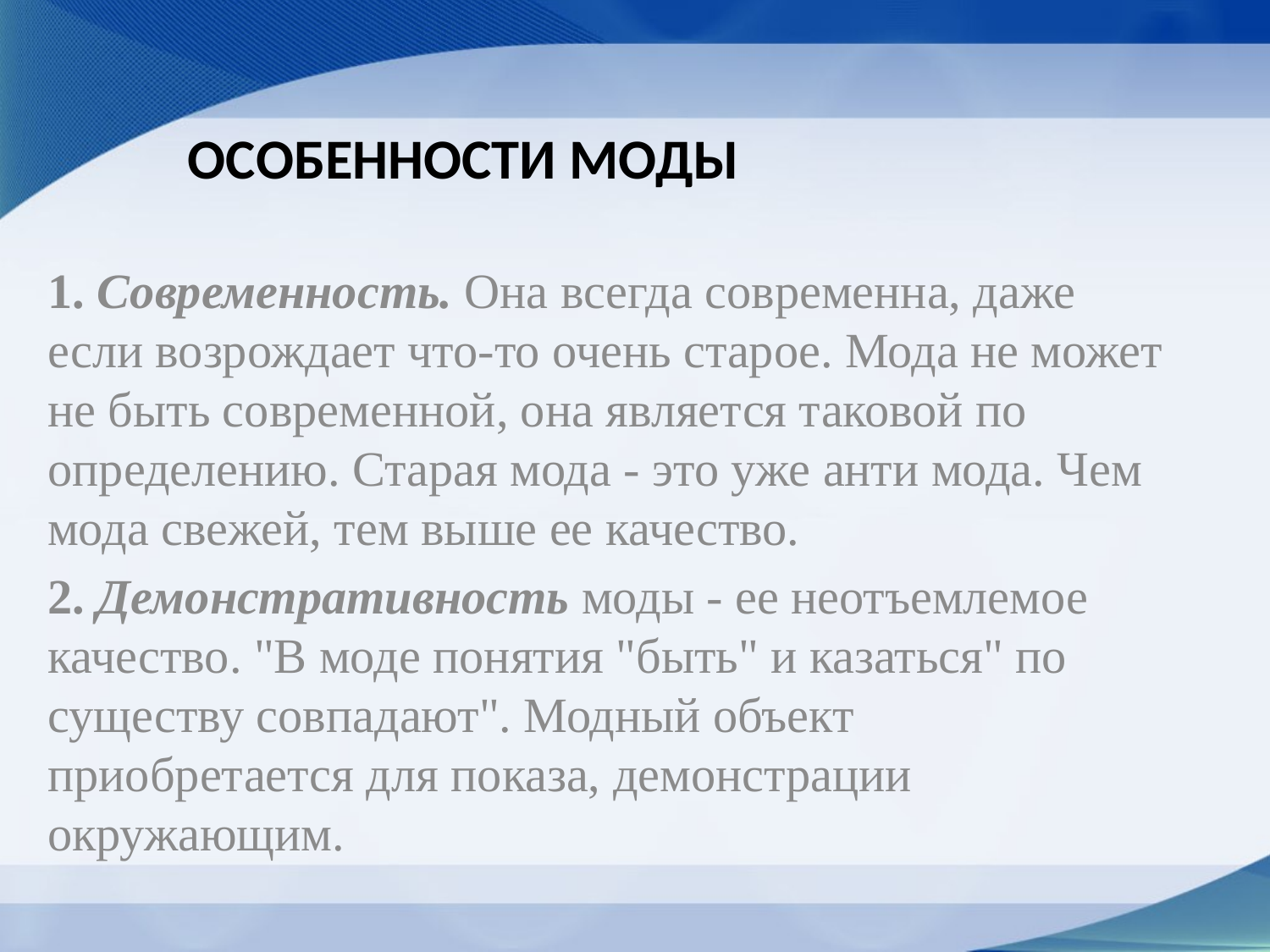

# Особенности моды
1. Современность. Она всегда современна, даже если возрождает что-то очень старое. Мода не может не быть современной, она является таковой по определению. Старая мода - это уже анти мода. Чем мода свежей, тем выше ее качество.
2. Демонстративность моды - ее неотъемлемое качество. "В моде понятия "быть" и казаться" по существу совпадают". Модный объект приобретается для показа, демонстрации окружающим.